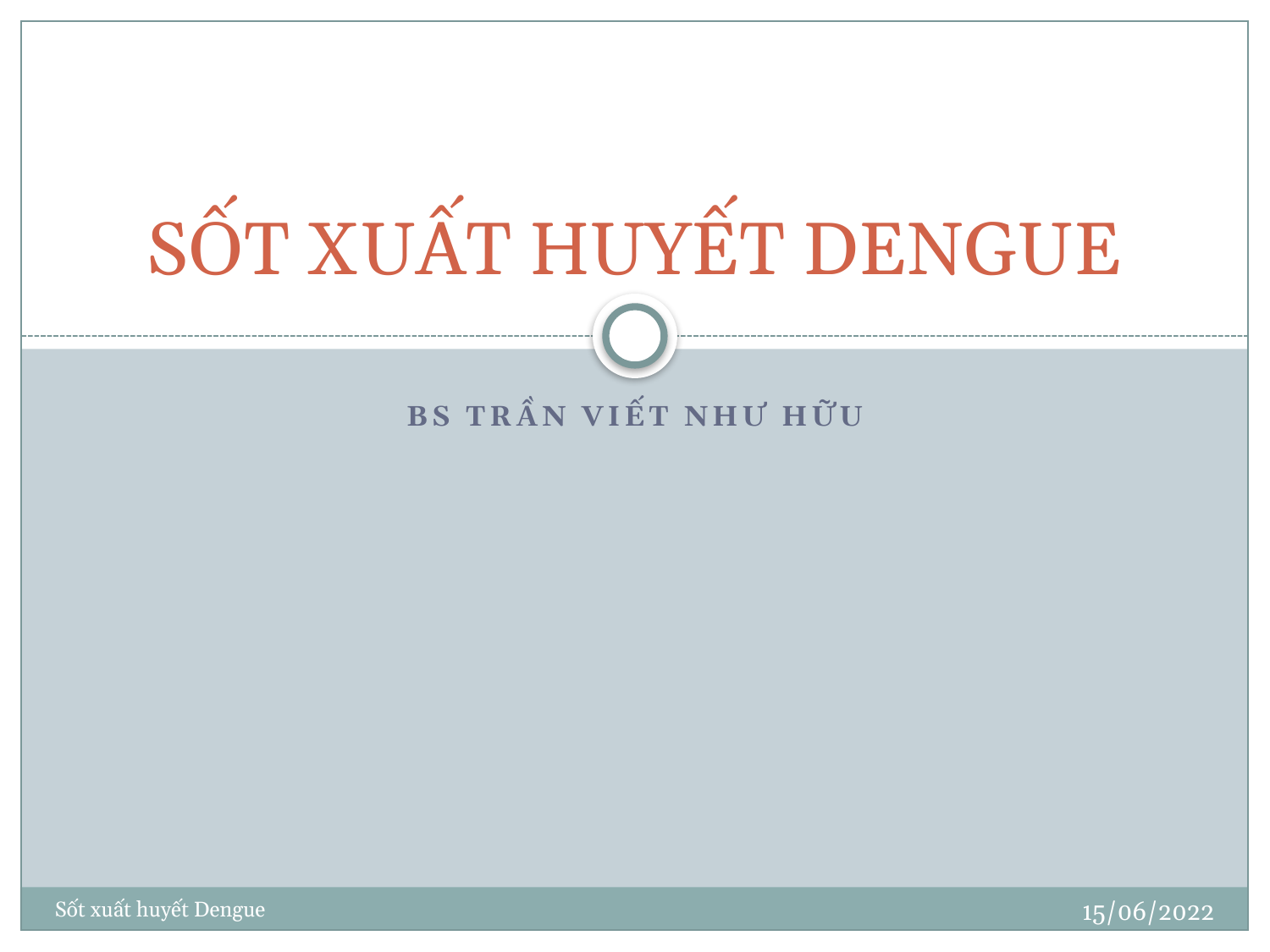

# SỐT XUẤT HUYẾT DENGUE
BS TRẦN ViẾT NHƯ HỮU
15/06/2022
Sốt xuất huyết Dengue